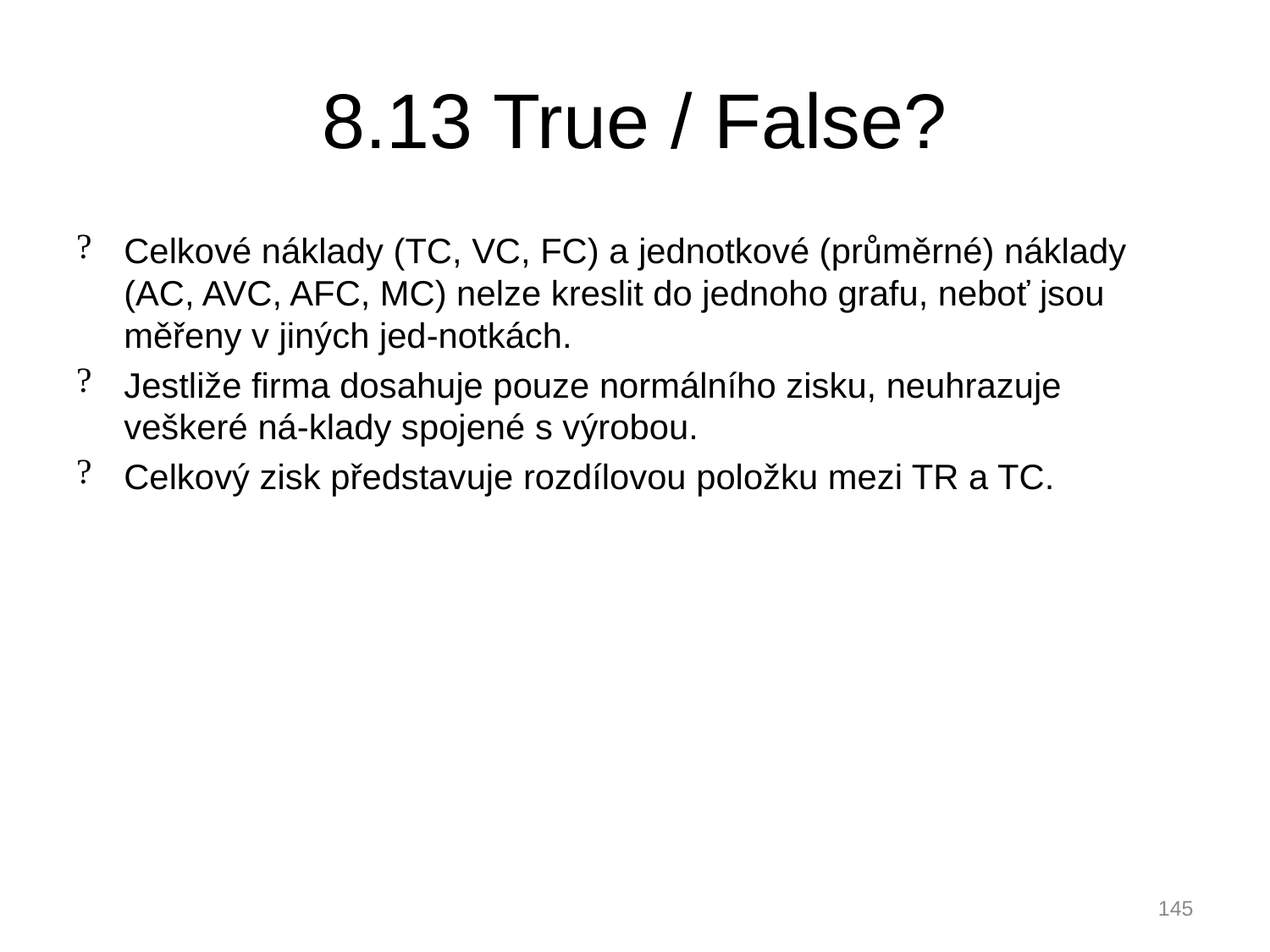

# 8.13 True / False?
Celkové náklady (TC, VC, FC) a jednotkové (průměrné) náklady (AC, AVC, AFC, MC) nelze kreslit do jednoho grafu, neboť jsou měřeny v jiných jed-notkách.
Jestliže firma dosahuje pouze normálního zisku, neuhrazuje veškeré ná-klady spojené s výrobou.
Celkový zisk představuje rozdílovou položku mezi TR a TC.
145